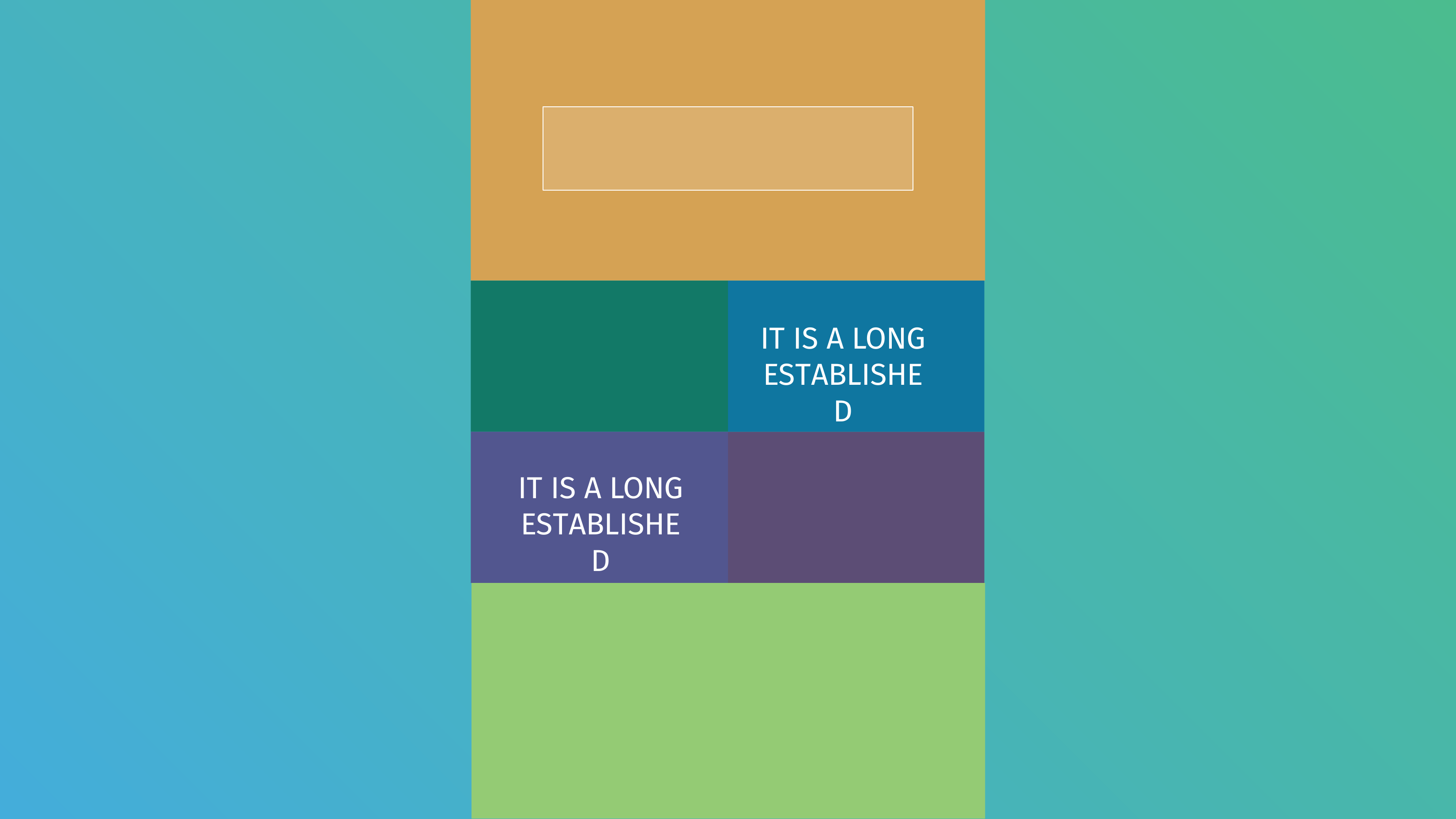

IT IS A LONG ESTABLISHED

IT IS A LONG ESTABLISHED